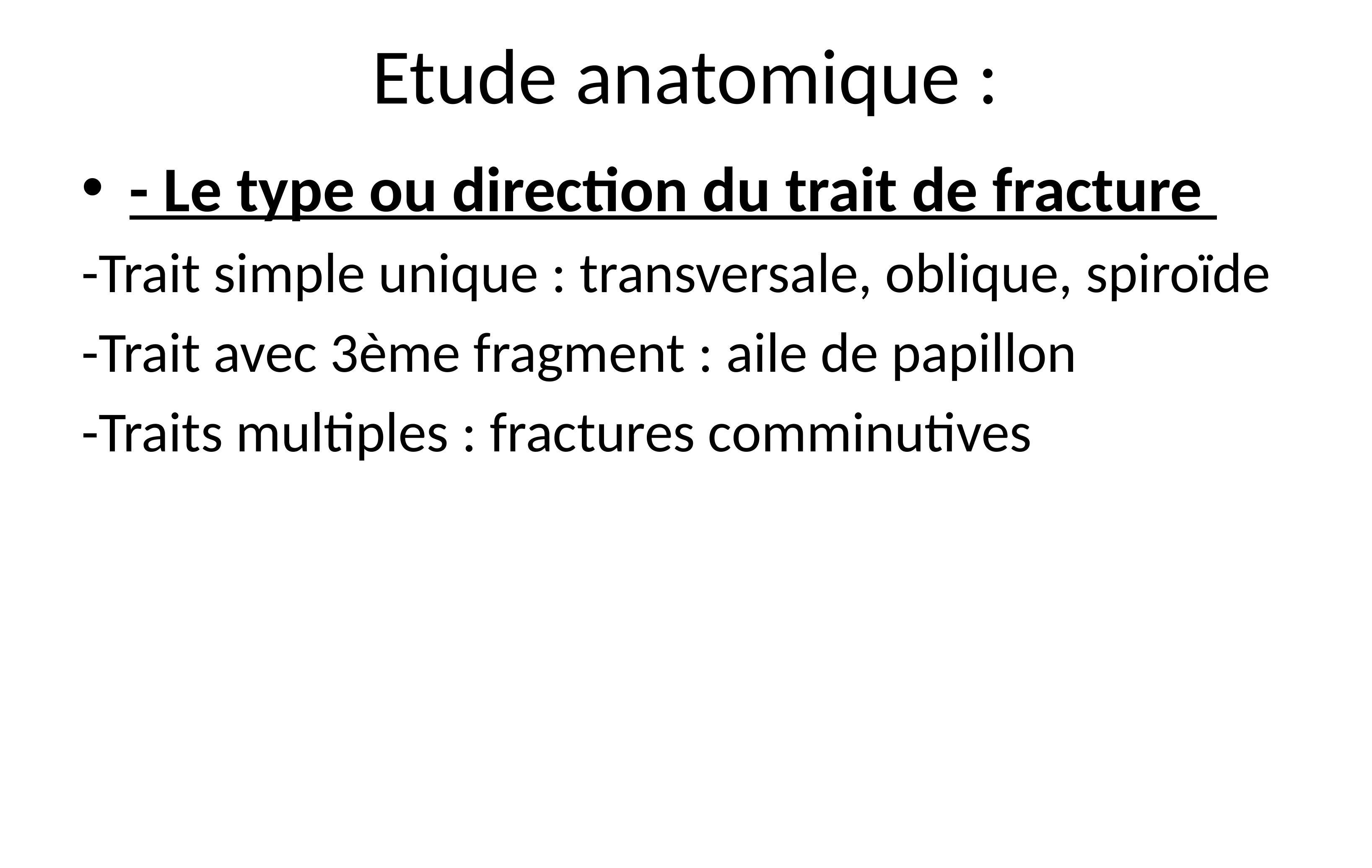

# Etude anatomique :
- Le type ou direction du trait de fracture
-Trait simple unique : transversale, oblique, spiroïde
-Trait avec 3ème fragment : aile de papillon
-Traits multiples : fractures comminutives